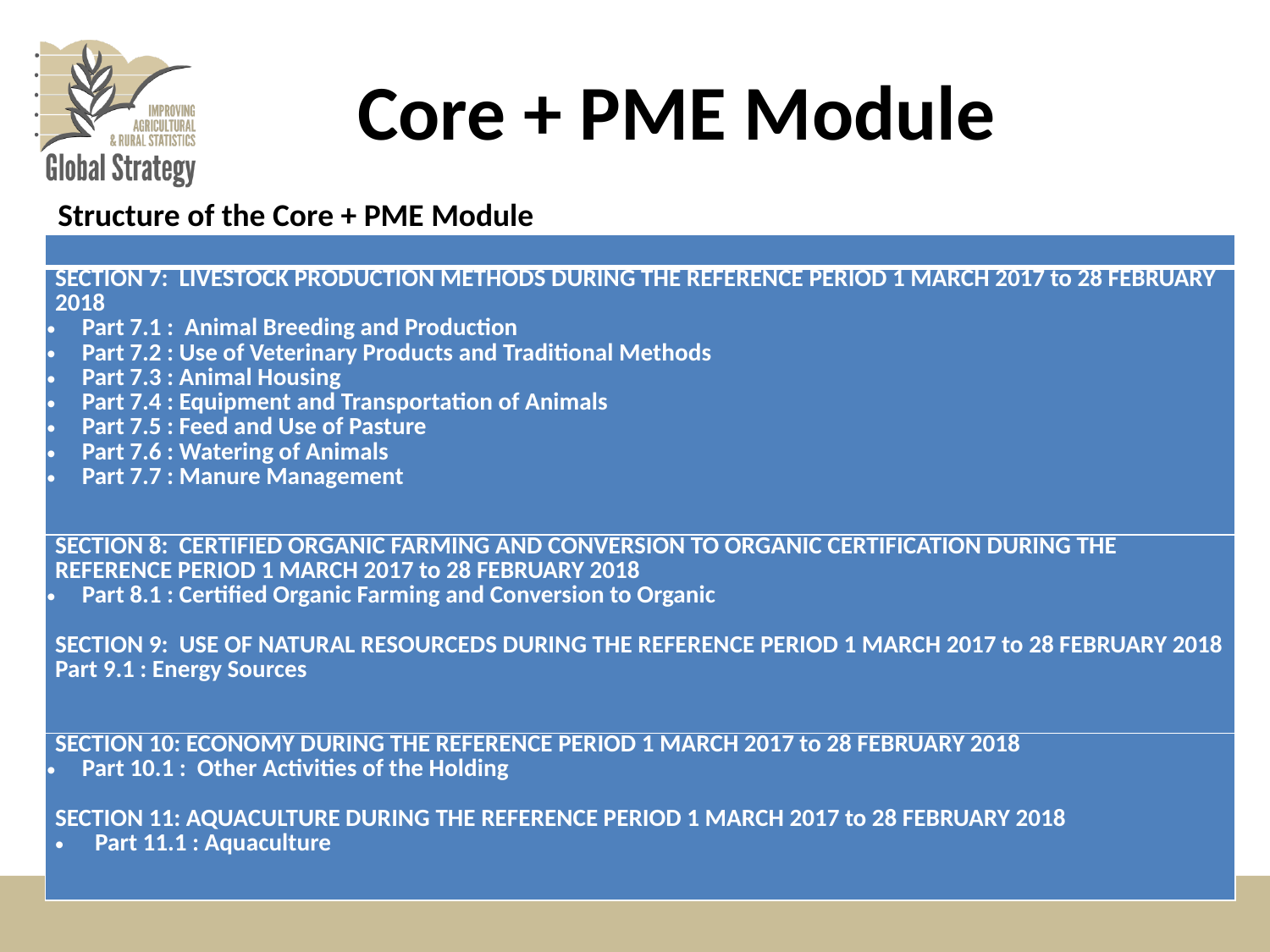

# Core + PME Module
Structure of the Core + PME Module
|  |
| --- |
| SECTION 7: LIVESTOCK PRODUCTION METHODS DURING THE REFERENCE PERIOD 1 MARCH 2017 to 28 FEBRUARY 2018 Part 7.1 : Animal Breeding and Production Part 7.2 : Use of Veterinary Products and Traditional Methods Part 7.3 : Animal Housing Part 7.4 : Equipment and Transportation of Animals Part 7.5 : Feed and Use of Pasture Part 7.6 : Watering of Animals Part 7.7 : Manure Management |
| SECTION 8: CERTIFIED ORGANIC FARMING AND CONVERSION TO ORGANIC CERTIFICATION DURING THE REFERENCE PERIOD 1 MARCH 2017 to 28 FEBRUARY 2018 Part 8.1 : Certified Organic Farming and Conversion to Organic SECTION 9: USE OF NATURAL RESOURCEDS DURING THE REFERENCE PERIOD 1 MARCH 2017 to 28 FEBRUARY 2018 Part 9.1 : Energy Sources |
| SECTION 10: ECONOMY DURING THE REFERENCE PERIOD 1 MARCH 2017 to 28 FEBRUARY 2018 Part 10.1 : Other Activities of the Holding SECTION 11: AQUACULTURE DURING THE REFERENCE PERIOD 1 MARCH 2017 to 28 FEBRUARY 2018 Part 11.1 : Aquaculture |